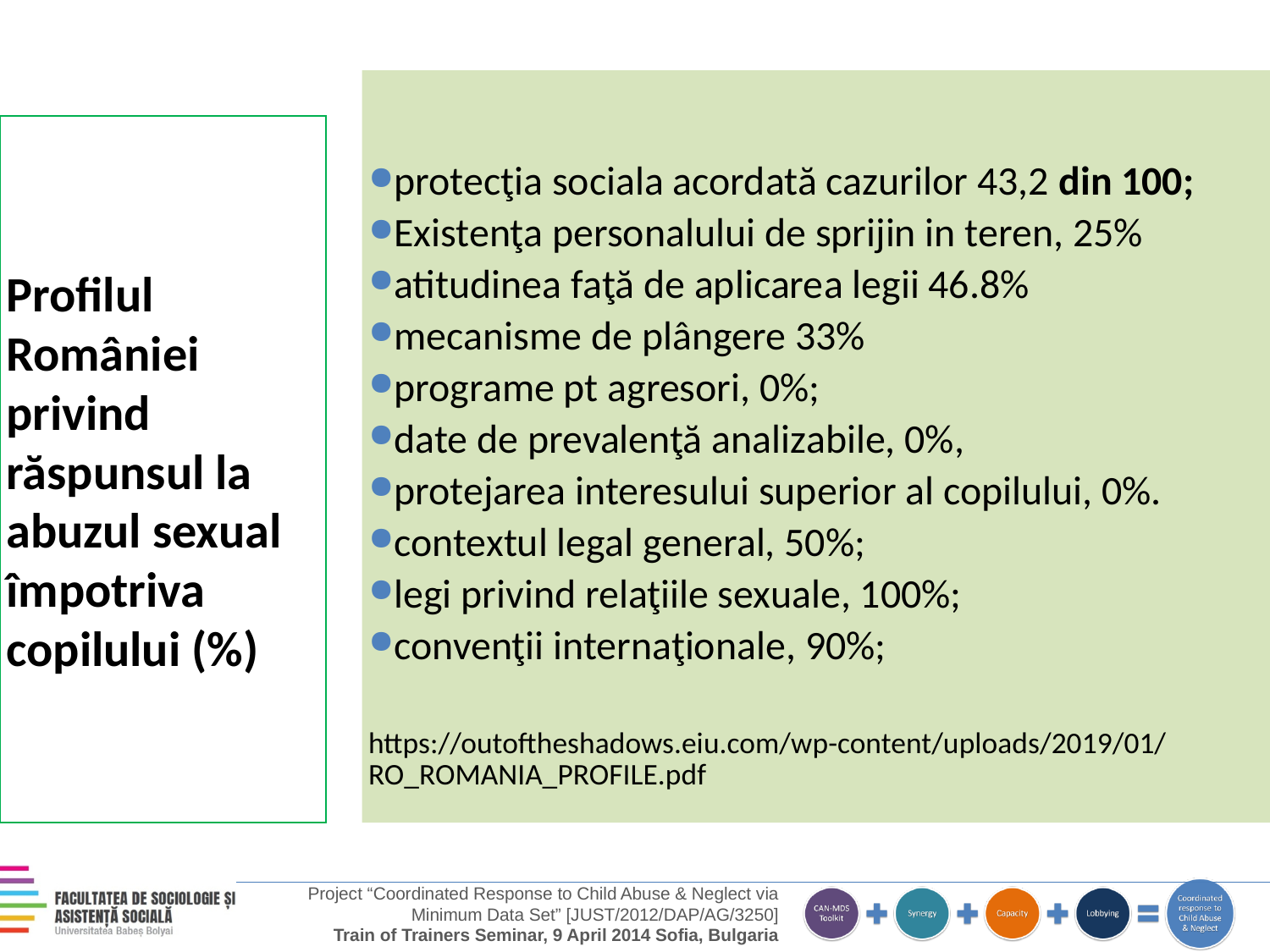

protecţia sociala acordată cazurilor 43,2 din 100;
Existenţa personalului de sprijin in teren, 25%
atitudinea faţă de aplicarea legii 46.8%
mecanisme de plângere 33%
programe pt agresori, 0%;
date de prevalenţă analizabile, 0%,
protejarea interesului superior al copilului, 0%.
contextul legal general, 50%;
legi privind relaţiile sexuale, 100%;
convenţii internaţionale, 90%;

https://outoftheshadows.eiu.com/wp-content/uploads/2019/01/RO_ROMANIA_PROFILE.pdf
# Profilul României privind răspunsul la abuzul sexual împotriva copilului (%)